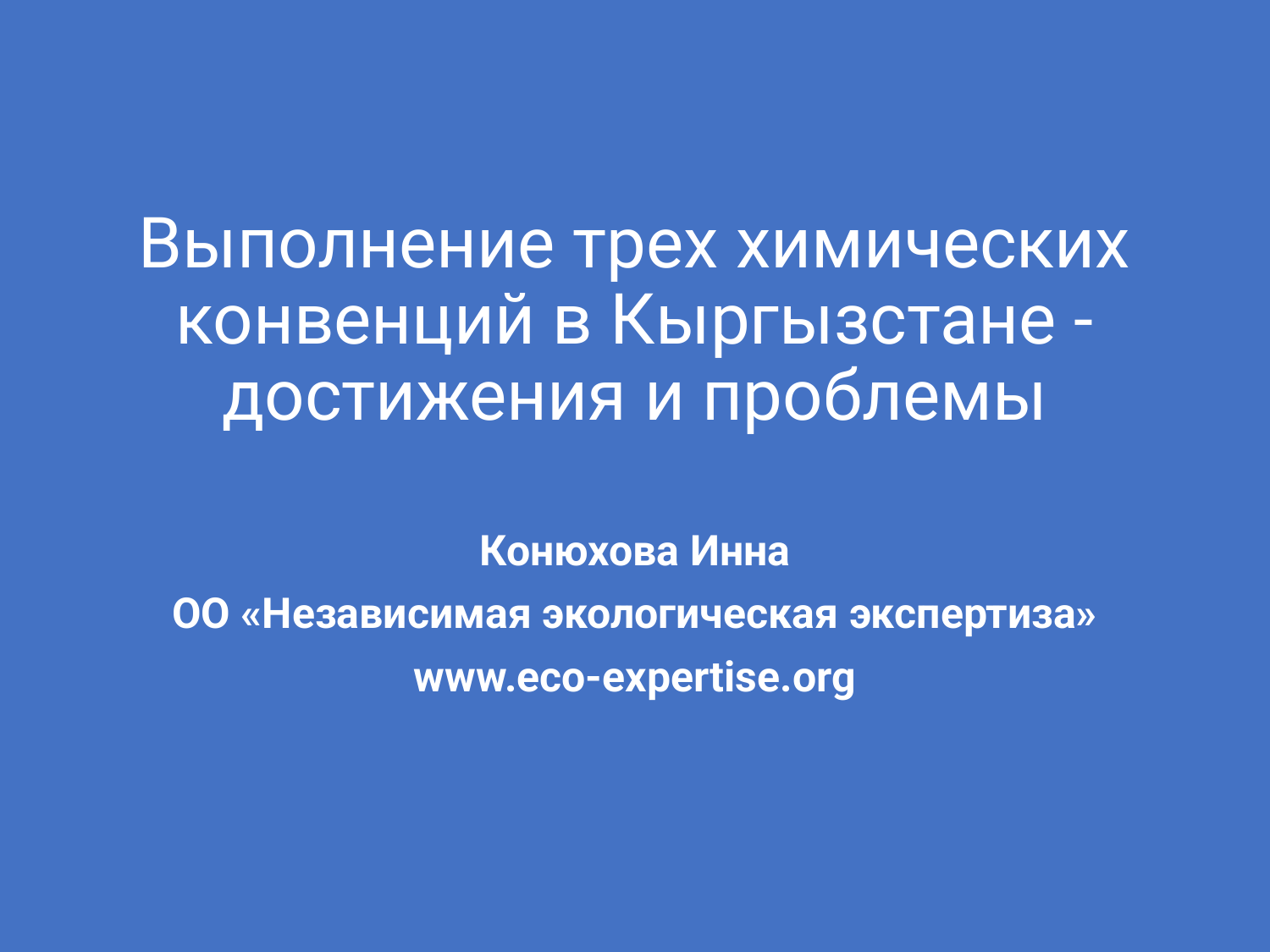

# Выполнение трех химических конвенций в Кыргызстане - достижения и проблемы
Конюхова Инна
ОО «Независимая экологическая экспертиза»
www.eco-expertise.org